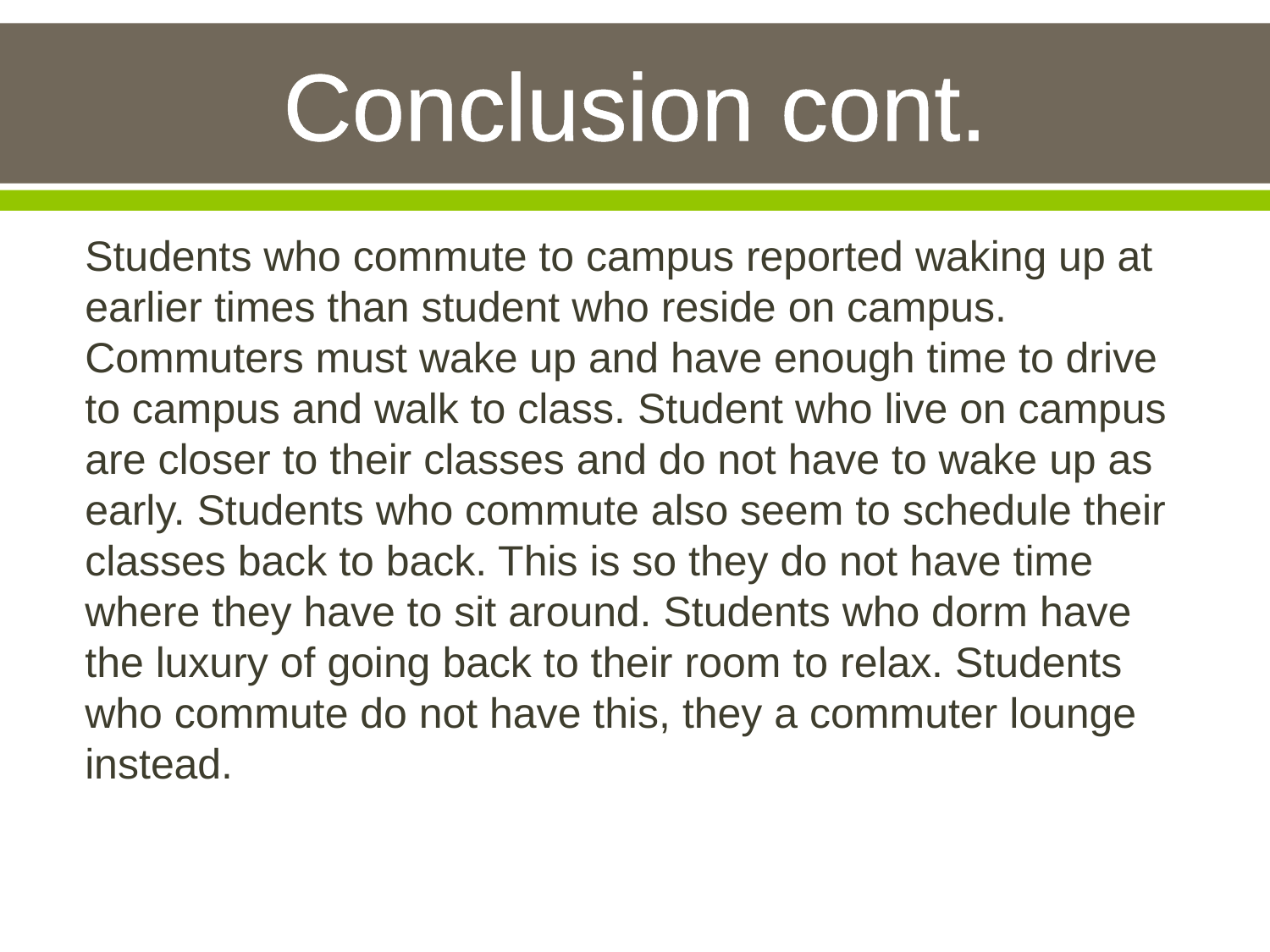

# Conclusion cont.
Students who commute to campus reported waking up at earlier times than student who reside on campus. Commuters must wake up and have enough time to drive to campus and walk to class. Student who live on campus are closer to their classes and do not have to wake up as early. Students who commute also seem to schedule their classes back to back. This is so they do not have time where they have to sit around. Students who dorm have the luxury of going back to their room to relax. Students who commute do not have this, they a commuter lounge instead.